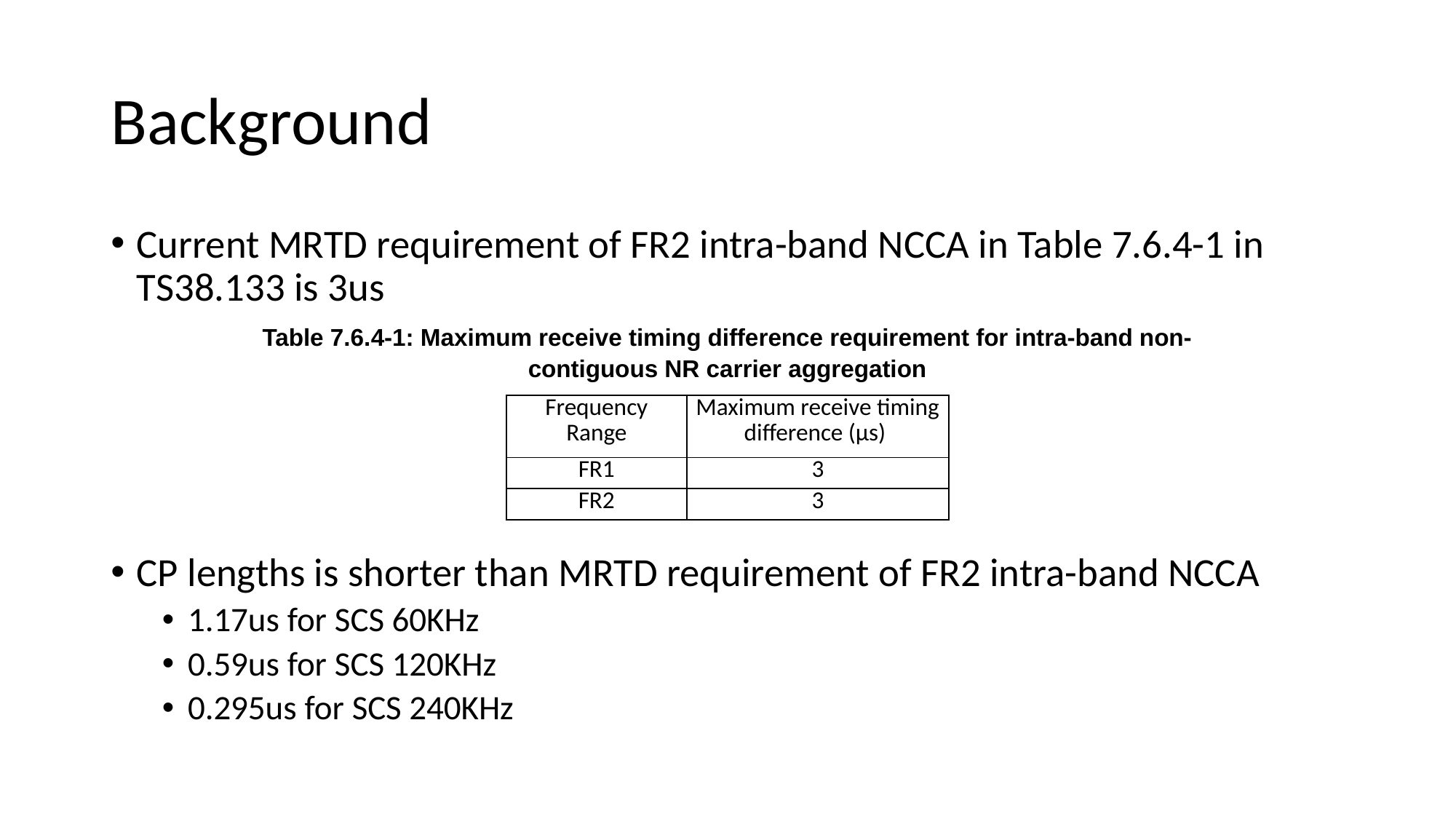

# Background
Current MRTD requirement of FR2 intra-band NCCA in Table 7.6.4-1 in TS38.133 is 3us

CP lengths is shorter than MRTD requirement of FR2 intra-band NCCA
1.17us for SCS 60KHz
0.59us for SCS 120KHz
0.295us for SCS 240KHz
Table 7.6.4-1: Maximum receive timing difference requirement for intra-band non-contiguous NR carrier aggregation
| Frequency Range | Maximum receive timing difference (µs) |
| --- | --- |
| FR1 | 3 |
| FR2 | 3 |